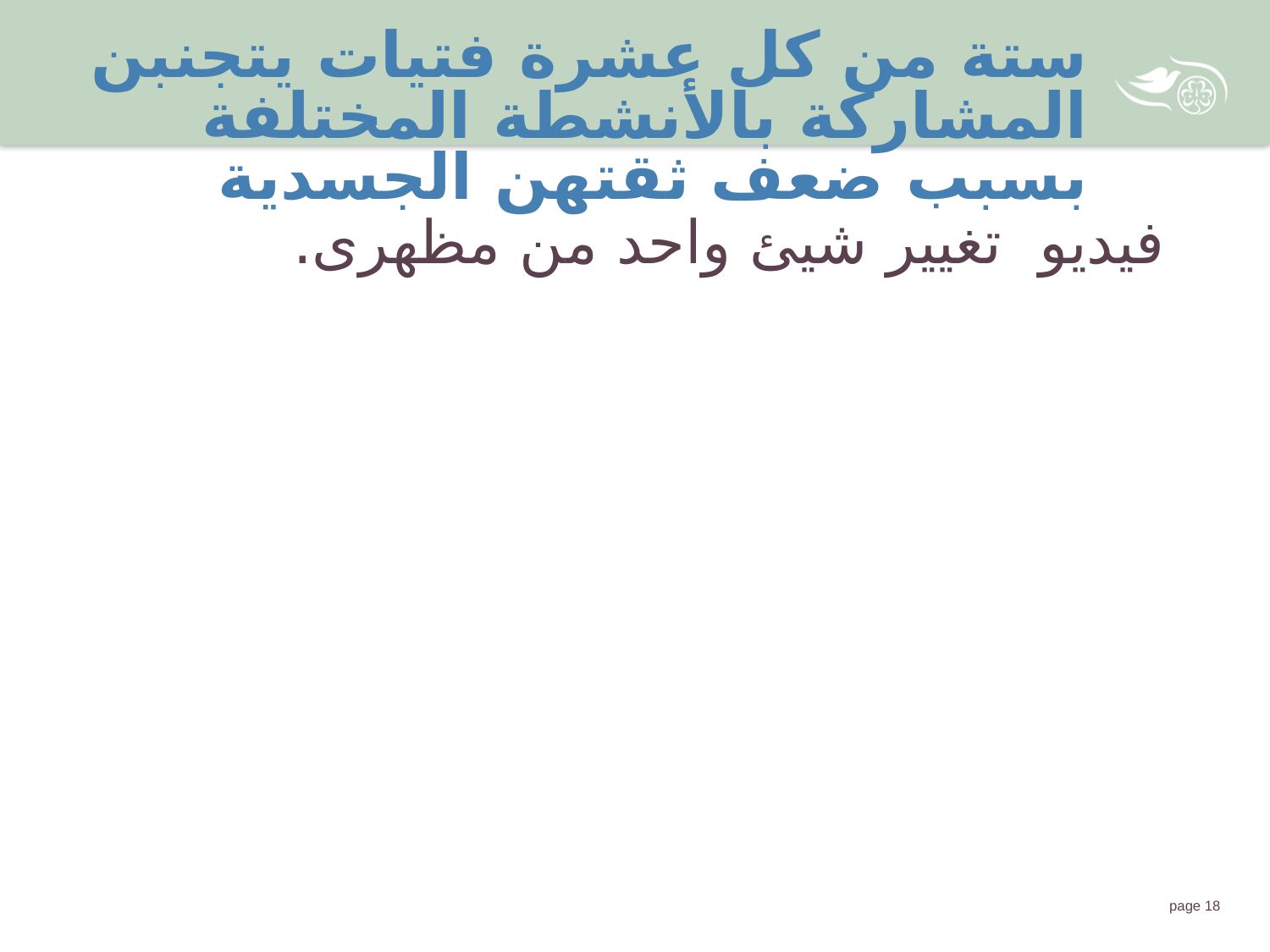

# ستة من كل عشرة فتيات يتجنبن المشاركة بالأنشطة المختلفة بسبب ضعف ثقتهن الجسدية
فيديو  تغيير شيئ واحد من مظهرى.